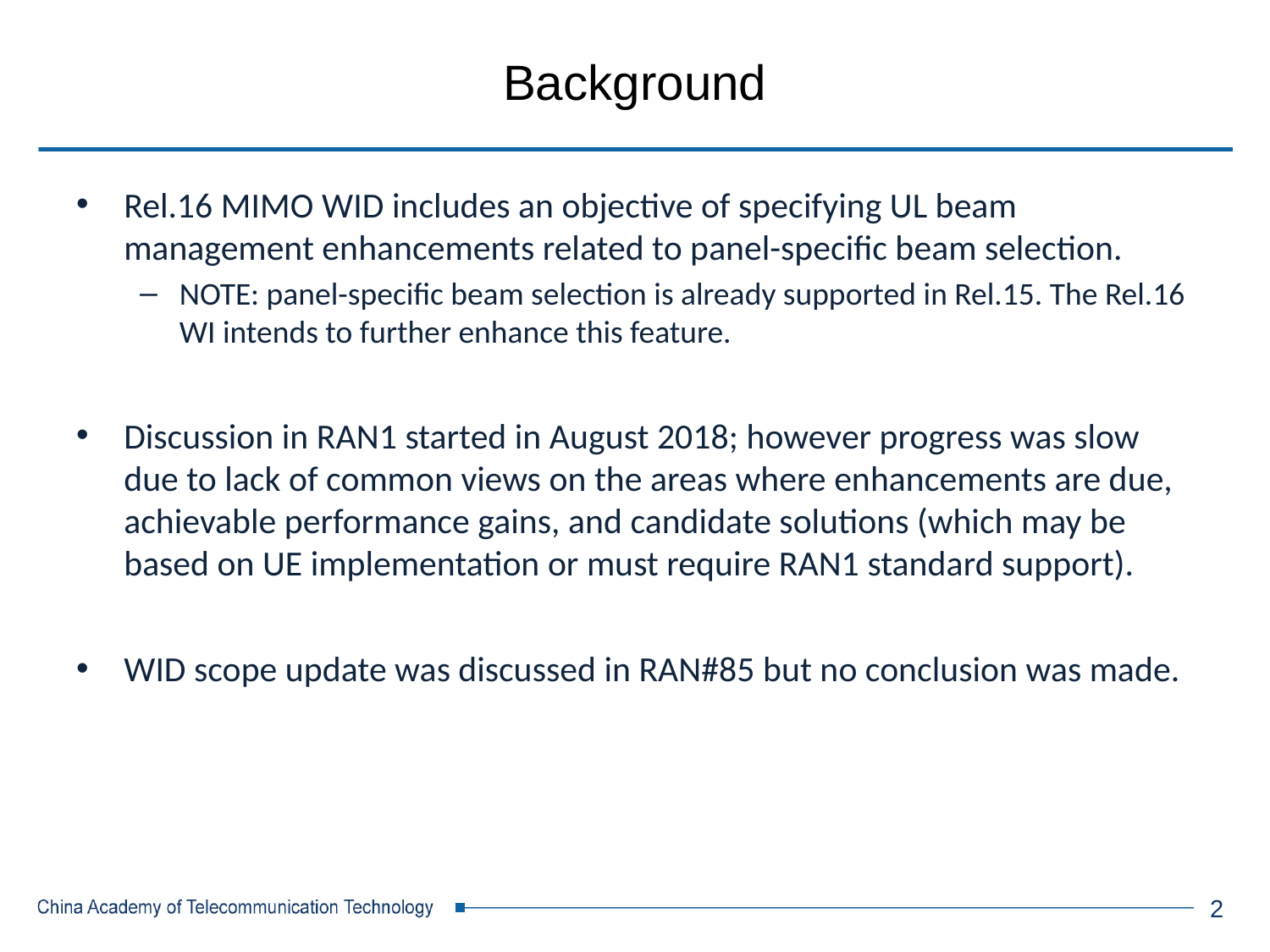

# Background
Rel.16 MIMO WID includes an objective of specifying UL beam management enhancements related to panel-specific beam selection.
NOTE: panel-specific beam selection is already supported in Rel.15. The Rel.16 WI intends to further enhance this feature.

Discussion in RAN1 started in August 2018; however progress was slow due to lack of common views on the areas where enhancements are due, achievable performance gains, and candidate solutions (which may be based on UE implementation or must require RAN1 standard support).

WID scope update was discussed in RAN#85 but no conclusion was made.

2